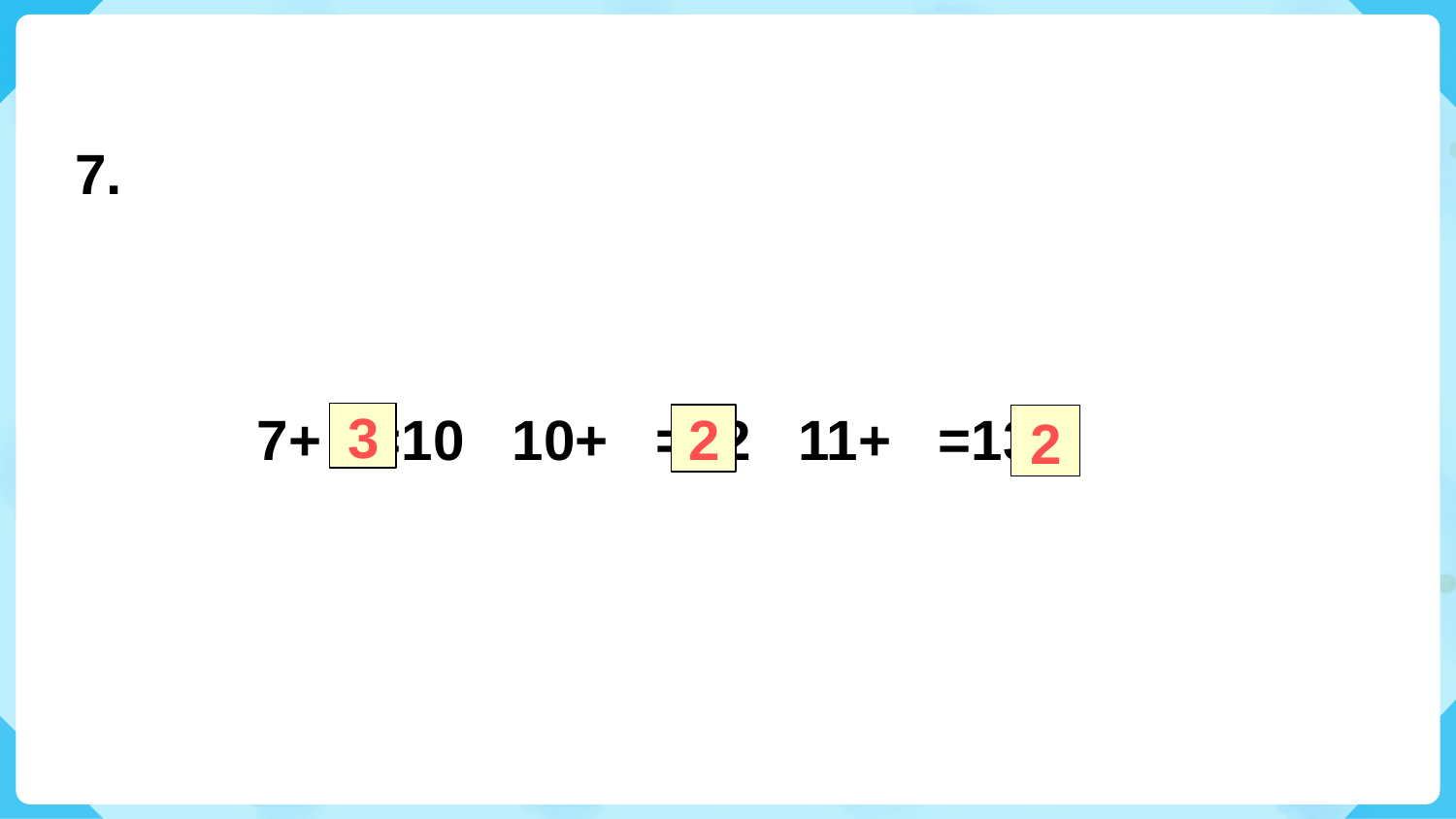

7.
3
2
7+   =10   10+   =12   11+   =13

2